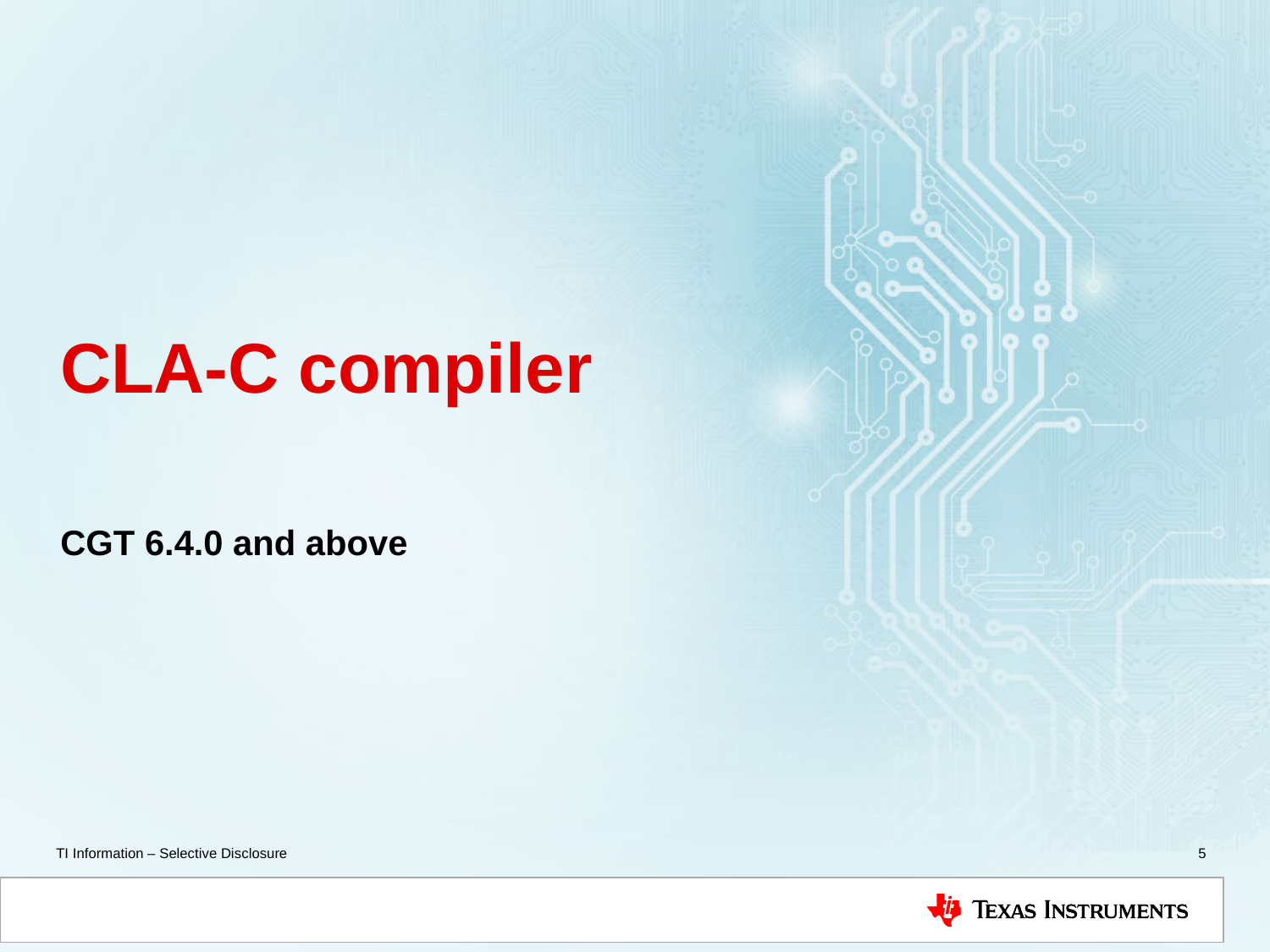

# CLA-C compiler
CGT 6.4.0 and above
5